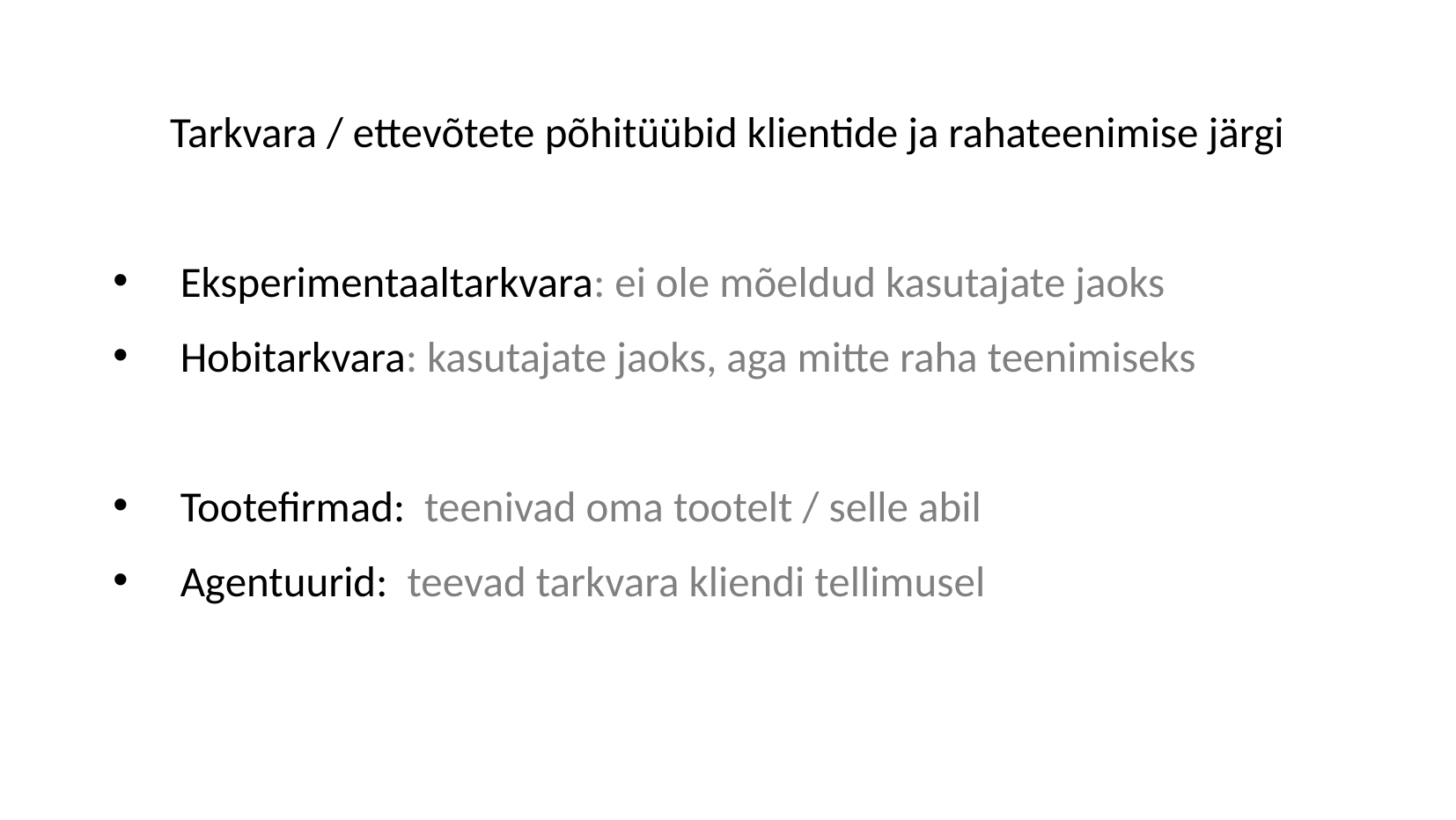

Tarkvara / ettevõtete põhitüübid klientide ja rahateenimise järgi

Eksperimentaaltarkvara: ei ole mõeldud kasutajate jaoks
Hobitarkvara: kasutajate jaoks, aga mitte raha teenimiseks

Tootefirmad:  teenivad oma tootelt / selle abil
Agentuurid:  teevad tarkvara kliendi tellimusel